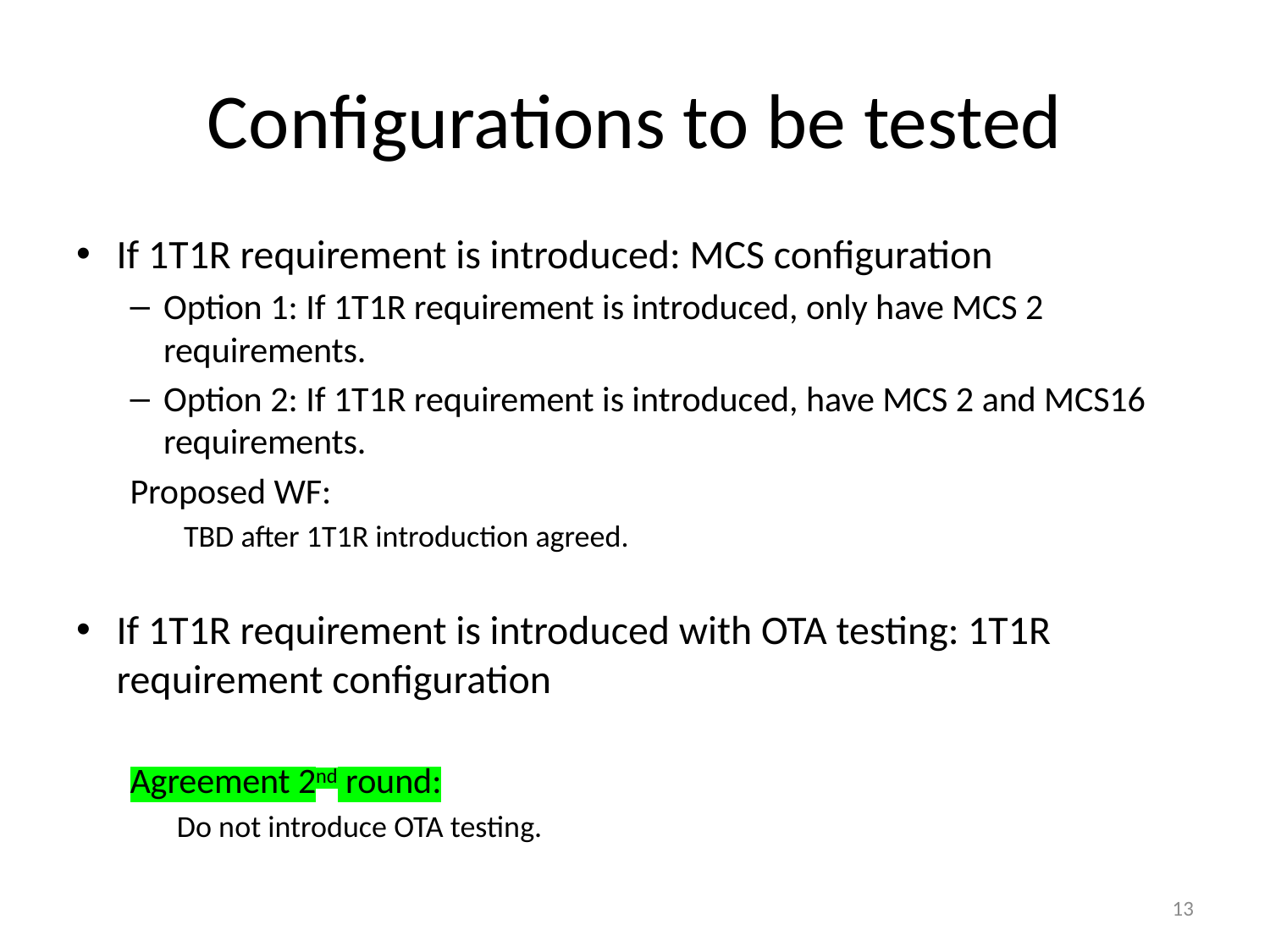

# Configurations to be tested
If 1T1R requirement is introduced: MCS configuration
Option 1: If 1T1R requirement is introduced, only have MCS 2 requirements.
Option 2: If 1T1R requirement is introduced, have MCS 2 and MCS16 requirements.
Proposed WF:
TBD after 1T1R introduction agreed.

If 1T1R requirement is introduced with OTA testing: 1T1R requirement configuration

Agreement 2nd round:
Do not introduce OTA testing.

13